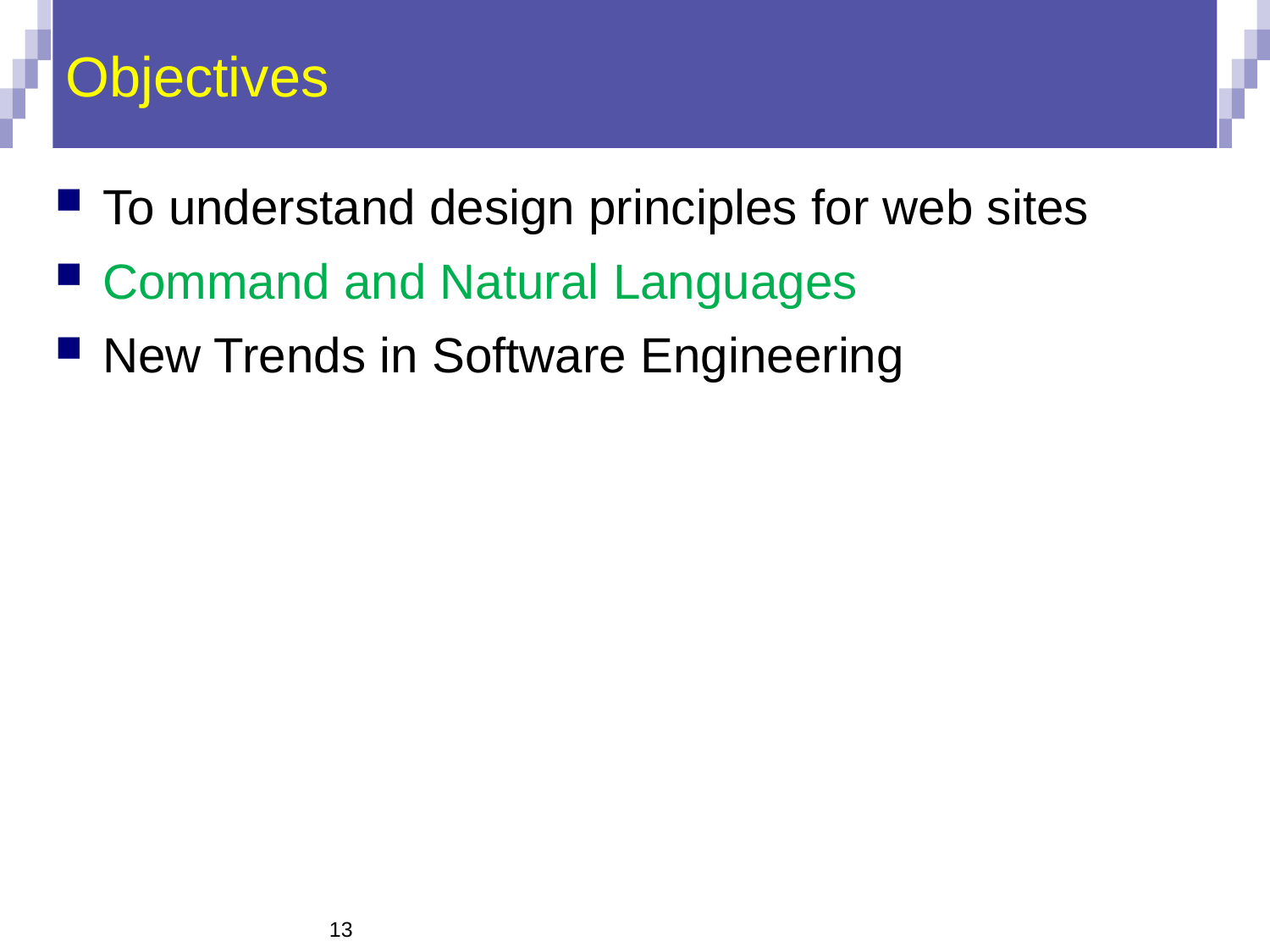

# Objectives
To understand design principles for web sites
Command and Natural Languages
New Trends in Software Engineering

13